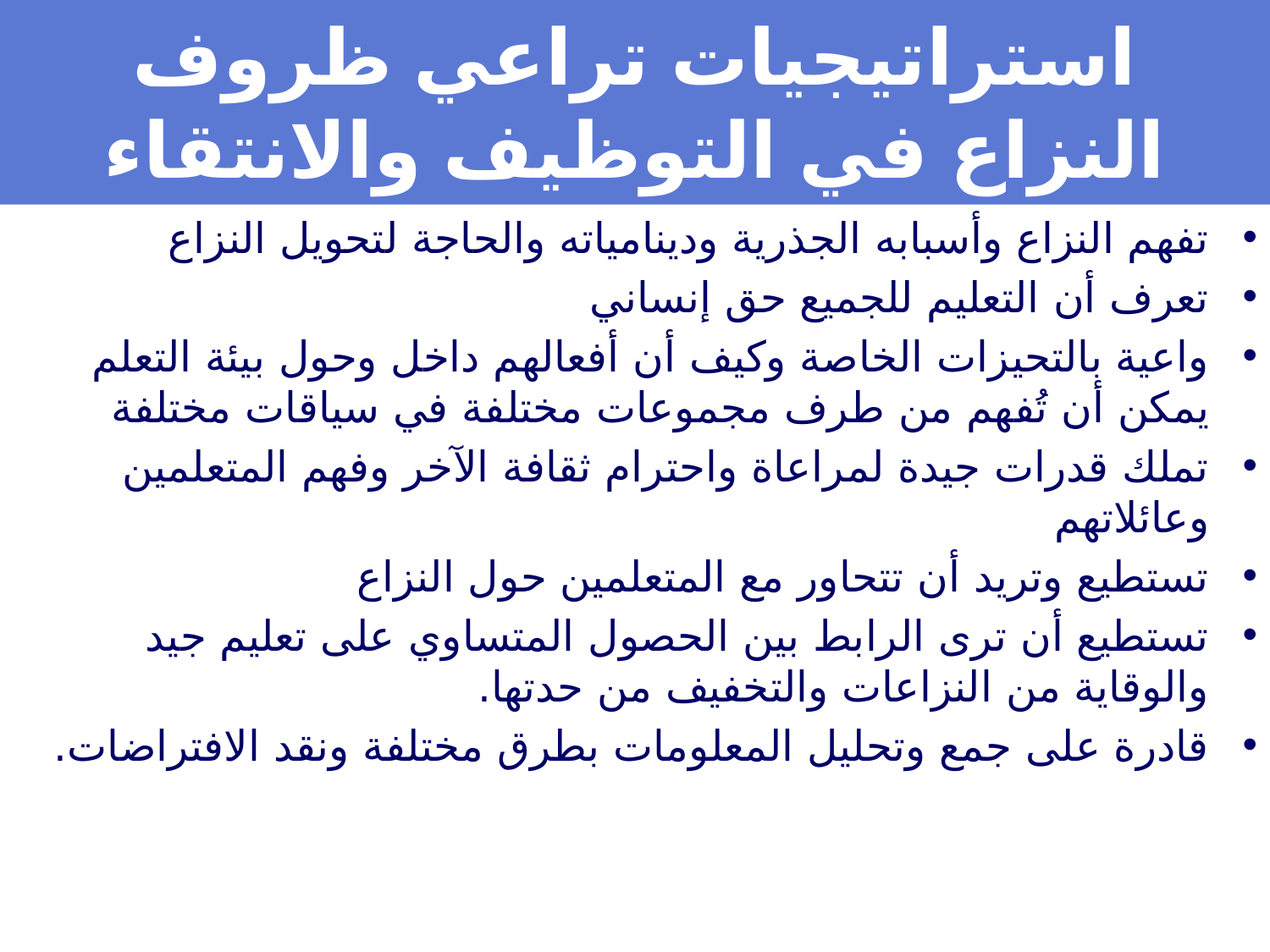

# استراتيجيات تراعي ظروف النزاع في التوظيف والانتقاء
تفهم النزاع وأسبابه الجذرية ودينامياته والحاجة لتحويل النزاع
تعرف أن التعليم للجميع حق إنساني
واعية بالتحيزات الخاصة وكيف أن أفعالهم داخل وحول بيئة التعلم يمكن أن تُفهم من طرف مجموعات مختلفة في سياقات مختلفة
تملك قدرات جيدة لمراعاة واحترام ثقافة الآخر وفهم المتعلمين وعائلاتهم
تستطيع وتريد أن تتحاور مع المتعلمين حول النزاع
تستطيع أن ترى الرابط بين الحصول المتساوي على تعليم جيد والوقاية من النزاعات والتخفيف من حدتها.
قادرة على جمع وتحليل المعلومات بطرق مختلفة ونقد الافتراضات.